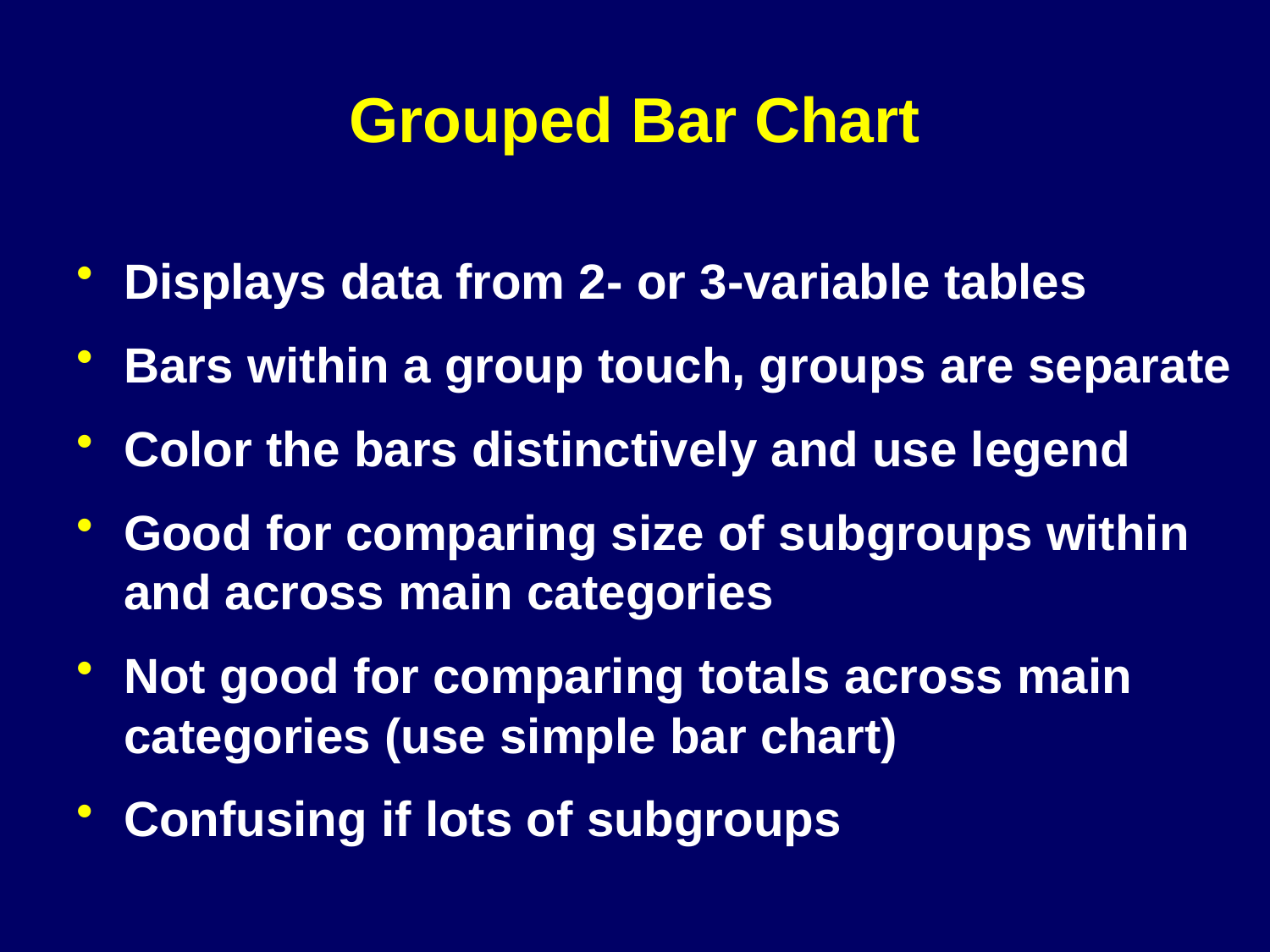

# Grouped Bar Chart
Displays data from 2- or 3-variable tables
Bars within a group touch, groups are separate
Color the bars distinctively and use legend
Good for comparing size of subgroups within and across main categories
Not good for comparing totals across main categories (use simple bar chart)
Confusing if lots of subgroups